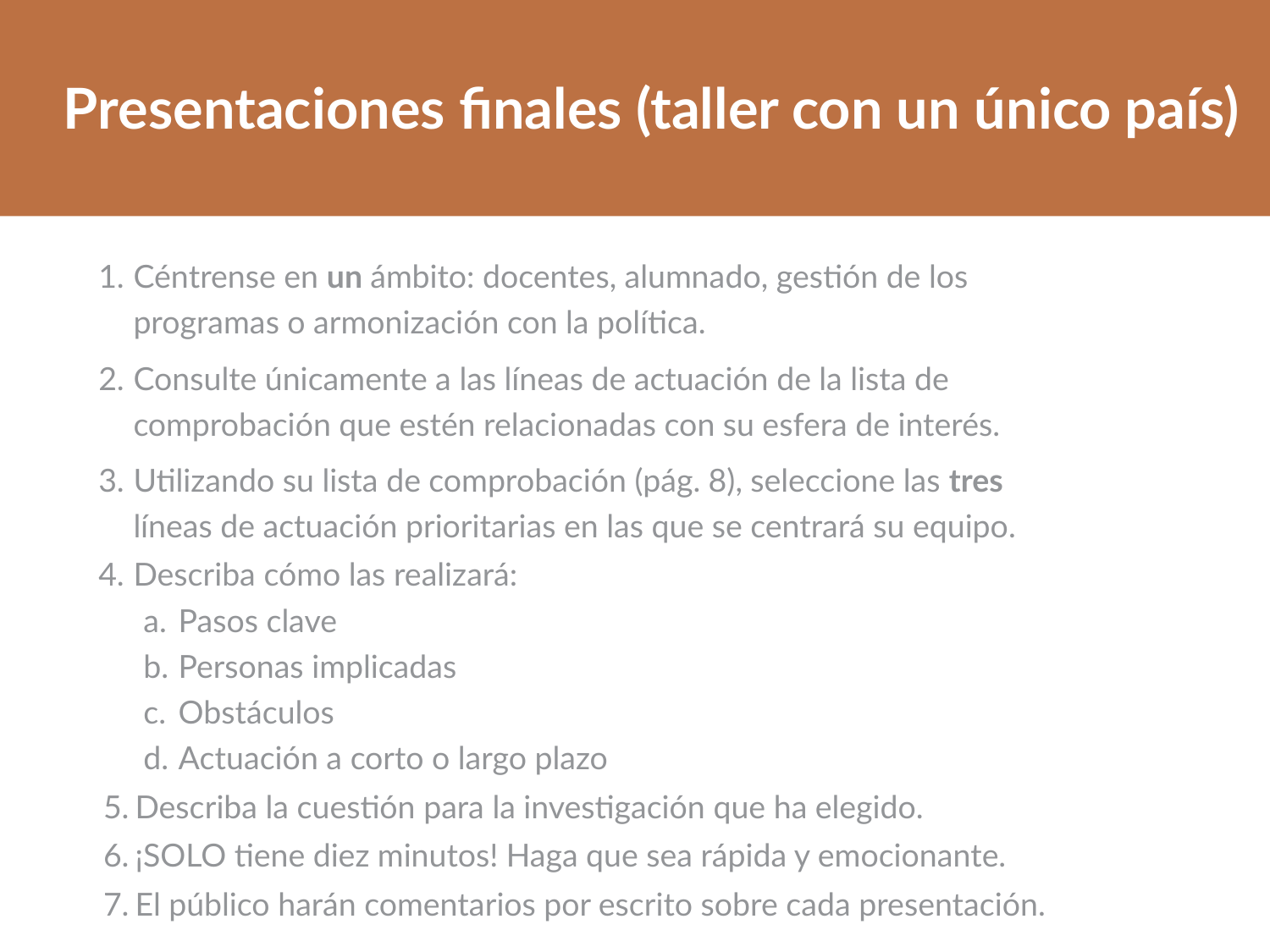

# Presentaciones finales (taller con un único país)
Céntrense en un ámbito: docentes, alumnado, gestión de los programas o armonización con la política.
Consulte únicamente a las líneas de actuación de la lista de comprobación que estén relacionadas con su esfera de interés.
Utilizando su lista de comprobación (pág. 8), seleccione las tres líneas de actuación prioritarias en las que se centrará su equipo.
Describa cómo las realizará:
Pasos clave
Personas implicadas
Obstáculos
Actuación a corto o largo plazo
Describa la cuestión para la investigación que ha elegido.
¡SOLO tiene diez minutos! Haga que sea rápida y emocionante.
El público harán comentarios por escrito sobre cada presentación.